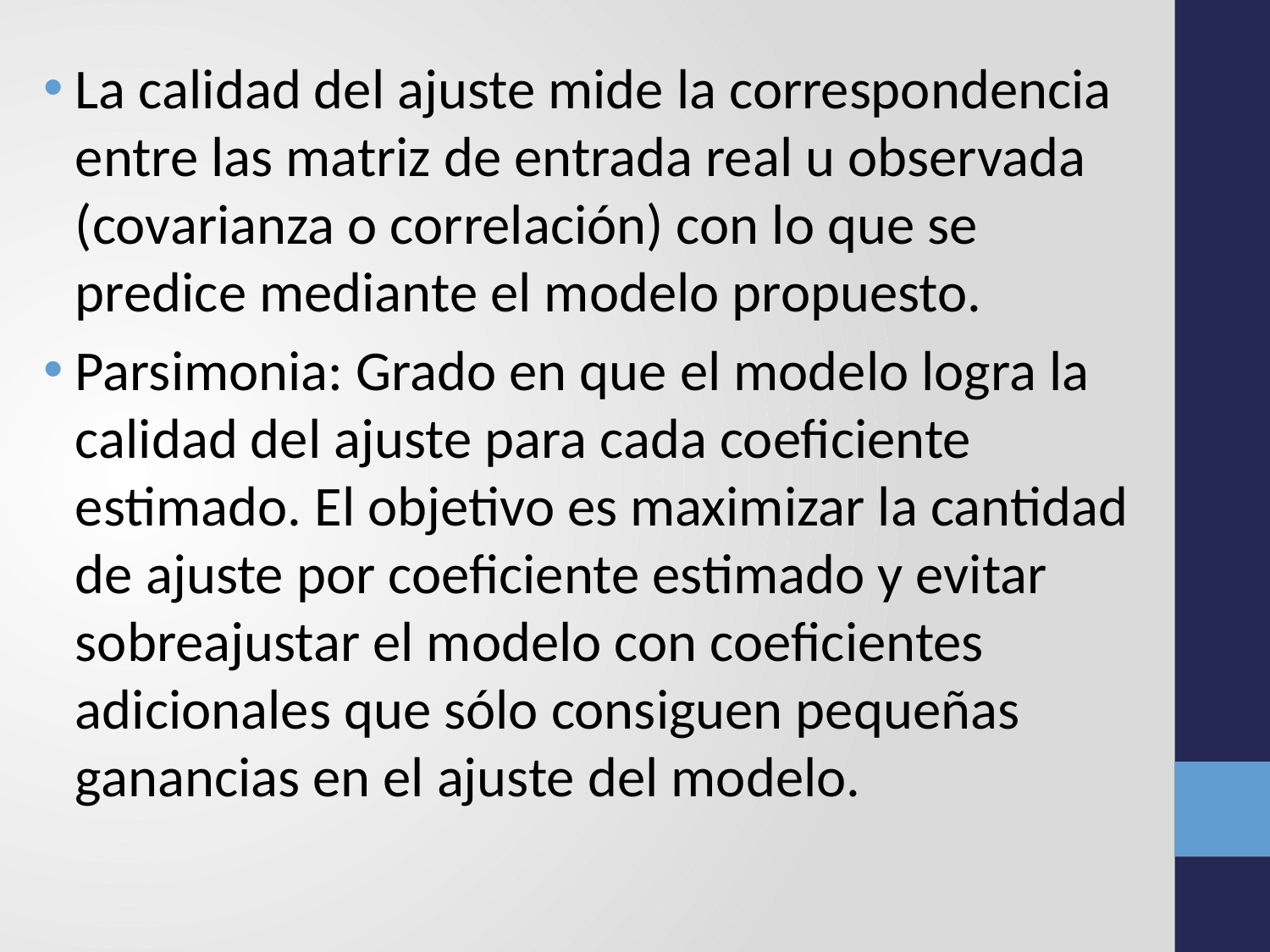

La calidad del ajuste mide la correspondencia entre las matriz de entrada real u observada (covarianza o correlación) con lo que se predice mediante el modelo propuesto.
Parsimonia: Grado en que el modelo logra la calidad del ajuste para cada coeficiente estimado. El objetivo es maximizar la cantidad de ajuste por coeficiente estimado y evitar sobreajustar el modelo con coeficientes adicionales que sólo consiguen pequeñas ganancias en el ajuste del modelo.